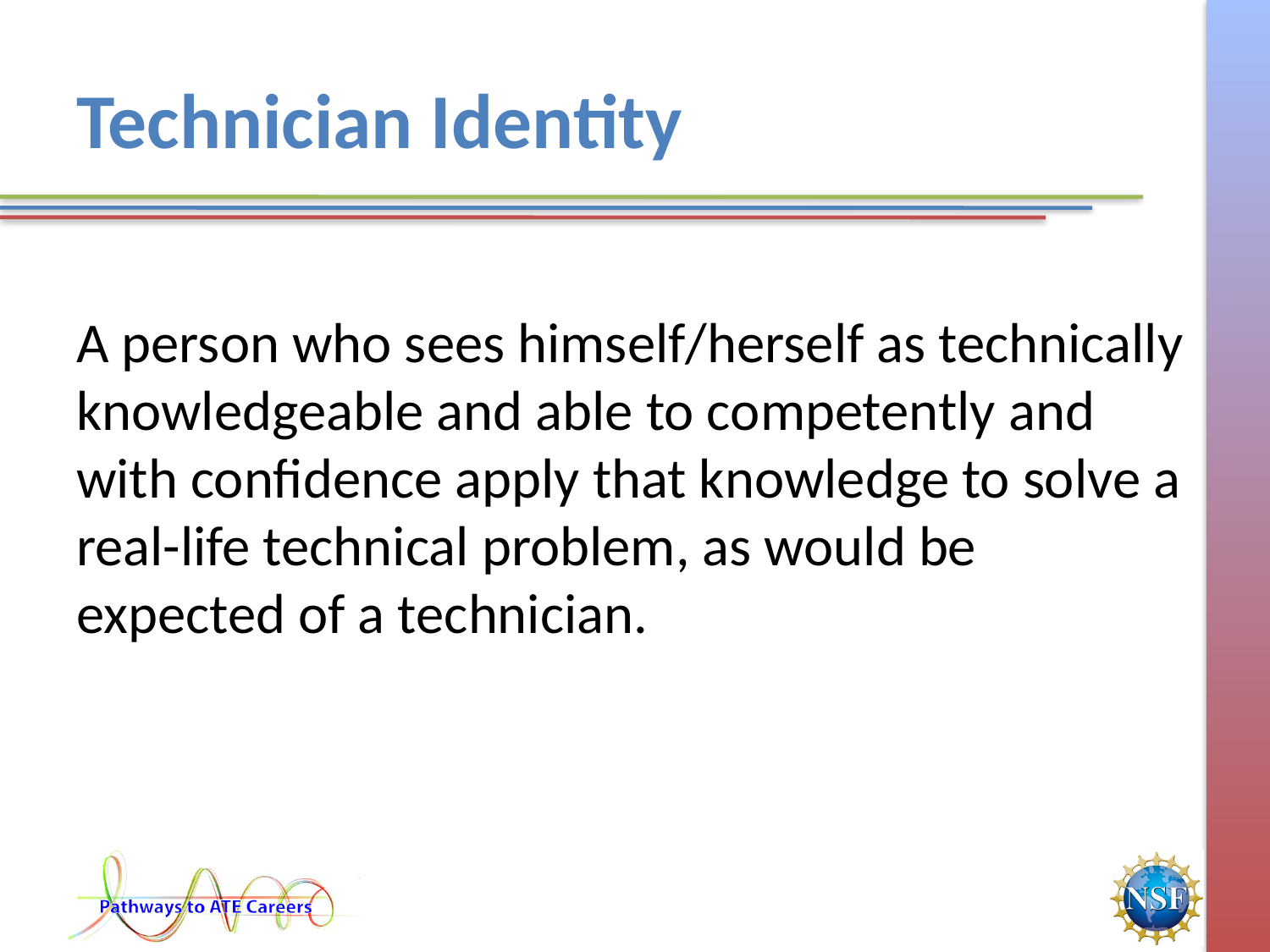

# Technician Identity
A person who sees himself/herself as technically knowledgeable and able to competently and with confidence apply that knowledge to solve a real-life technical problem, as would be expected of a technician.